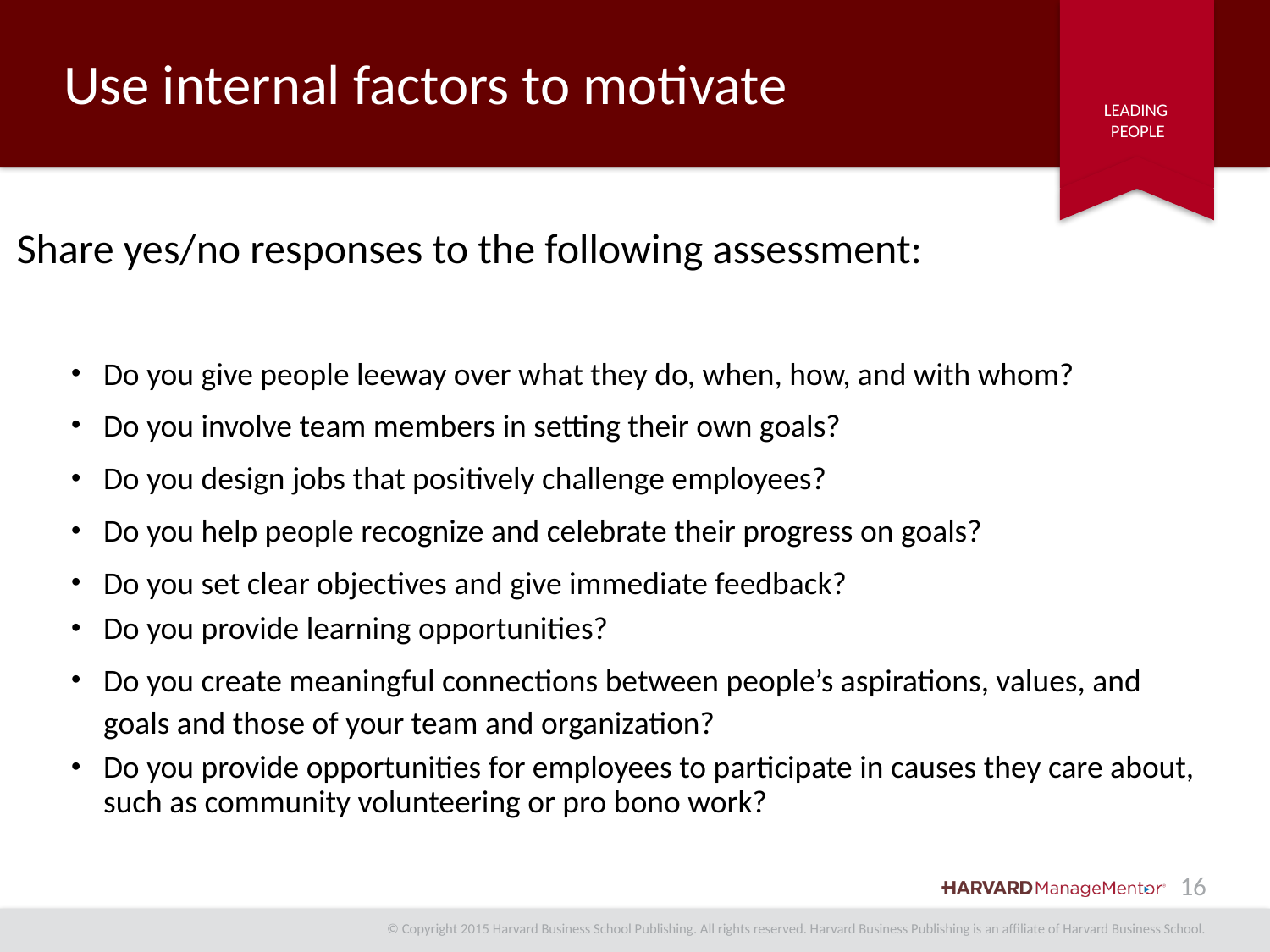

# Use internal factors to motivate
Share yes/no responses to the following assessment:

Do you give people leeway over what they do, when, how, and with whom?
Do you involve team members in setting their own goals?
Do you design jobs that positively challenge employees?
Do you help people recognize and celebrate their progress on goals?
Do you set clear objectives and give immediate feedback?
Do you provide learning opportunities?
Do you create meaningful connections between people’s aspirations, values, and goals and those of your team and organization?
Do you provide opportunities for employees to participate in causes they care about, such as community volunteering or pro bono work?